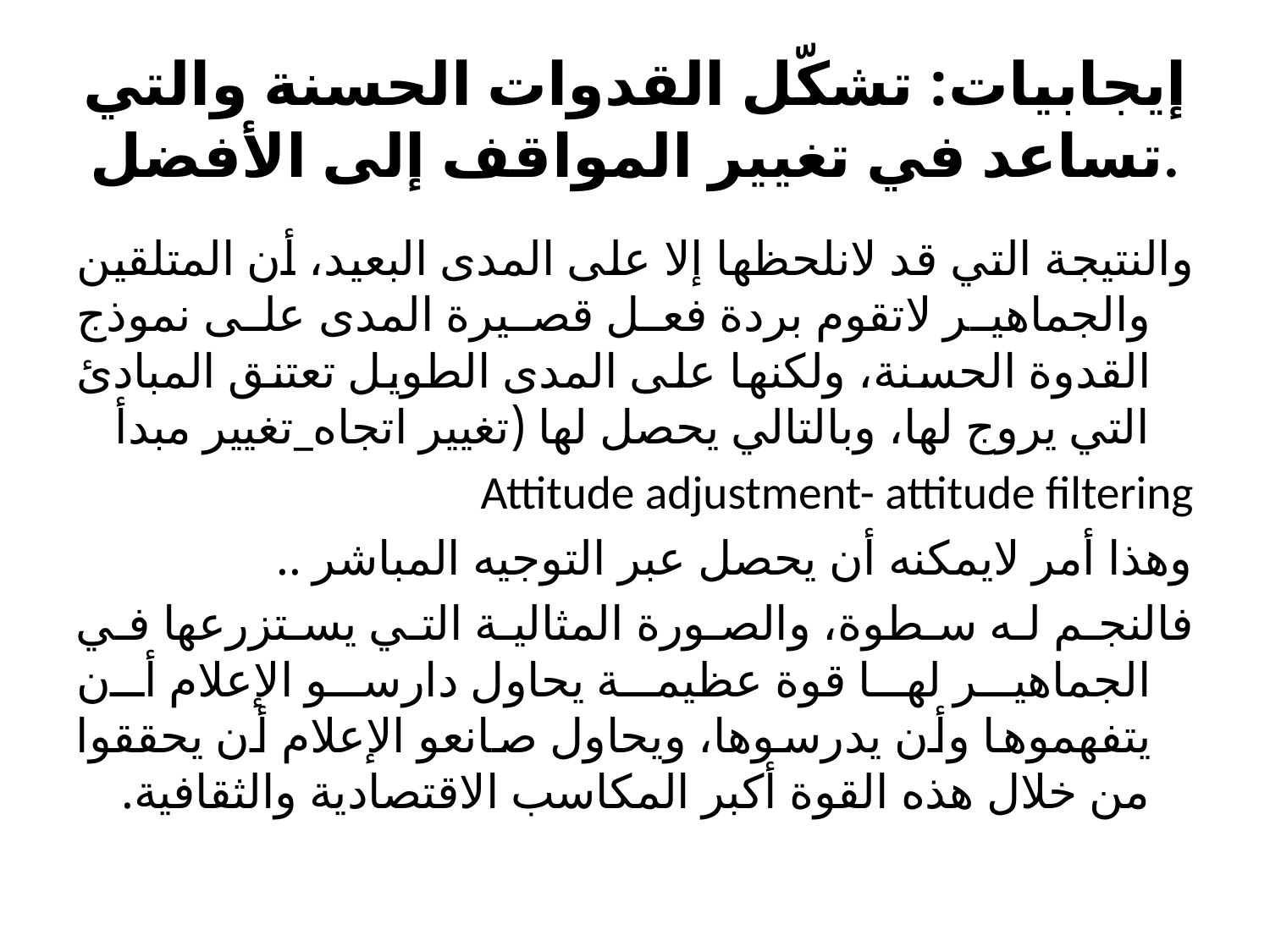

# إيجابيات: تشكّل القدوات الحسنة والتي تساعد في تغيير المواقف إلى الأفضل.
والنتيجة التي قد لانلحظها إلا على المدى البعيد، أن المتلقين والجماهير لاتقوم بردة فعل قصيرة المدى على نموذج القدوة الحسنة، ولكنها على المدى الطويل تعتنق المبادئ التي يروج لها، وبالتالي يحصل لها (تغيير اتجاه_تغيير مبدأ
Attitude adjustment- attitude filtering
وهذا أمر لايمكنه أن يحصل عبر التوجيه المباشر ..
فالنجم له سطوة، والصورة المثالية التي يستزرعها في الجماهير لها قوة عظيمة يحاول دارسو الإعلام أن يتفهموها وأن يدرسوها، ويحاول صانعو الإعلام أن يحققوا من خلال هذه القوة أكبر المكاسب الاقتصادية والثقافية.